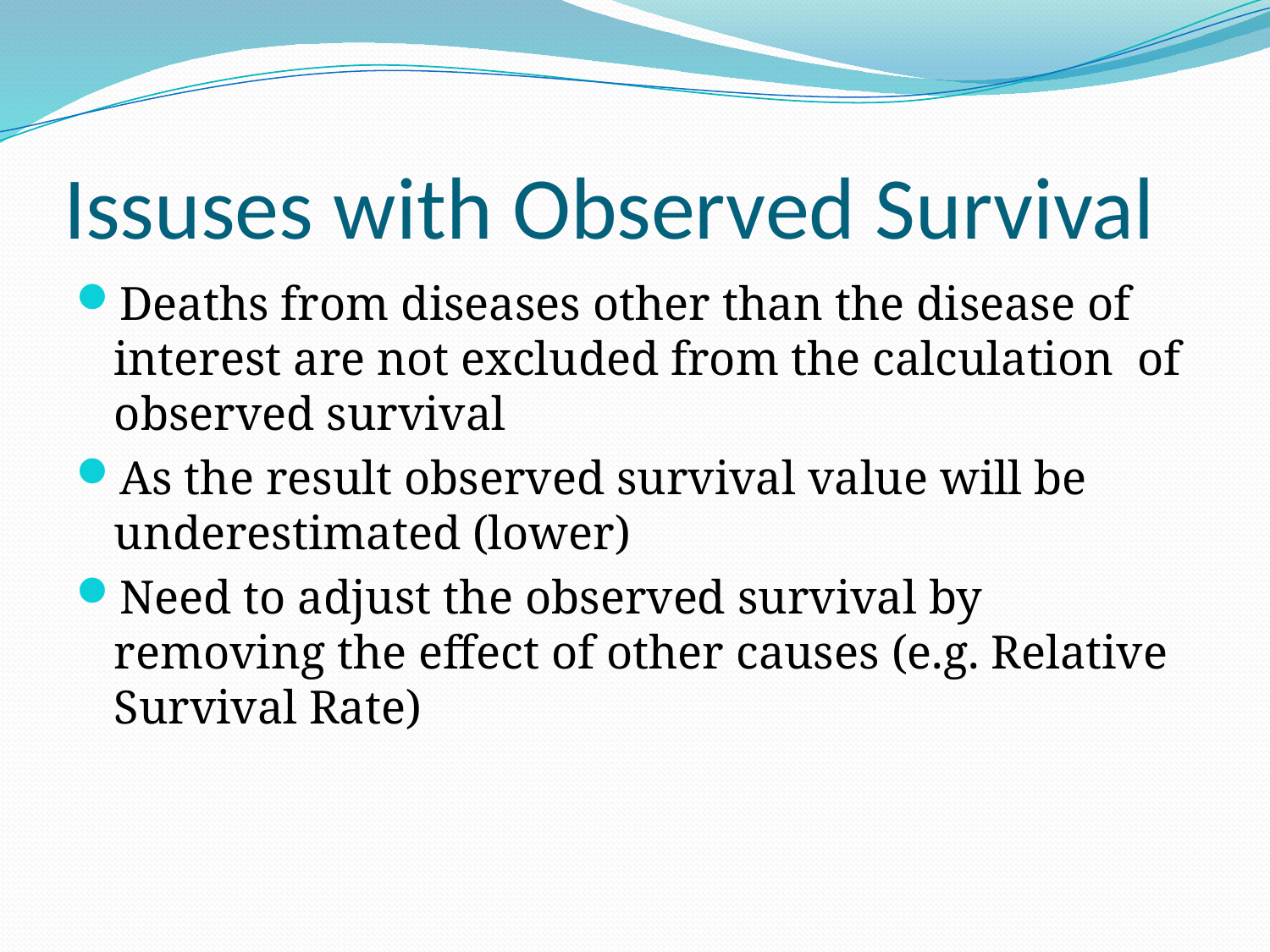

# Issuses with Observed Survival
Deaths from diseases other than the disease of interest are not excluded from the calculation  of observed survival
As the result observed survival value will be underestimated (lower)
Need to adjust the observed survival by removing the effect of other causes (e.g. Relative Survival Rate)